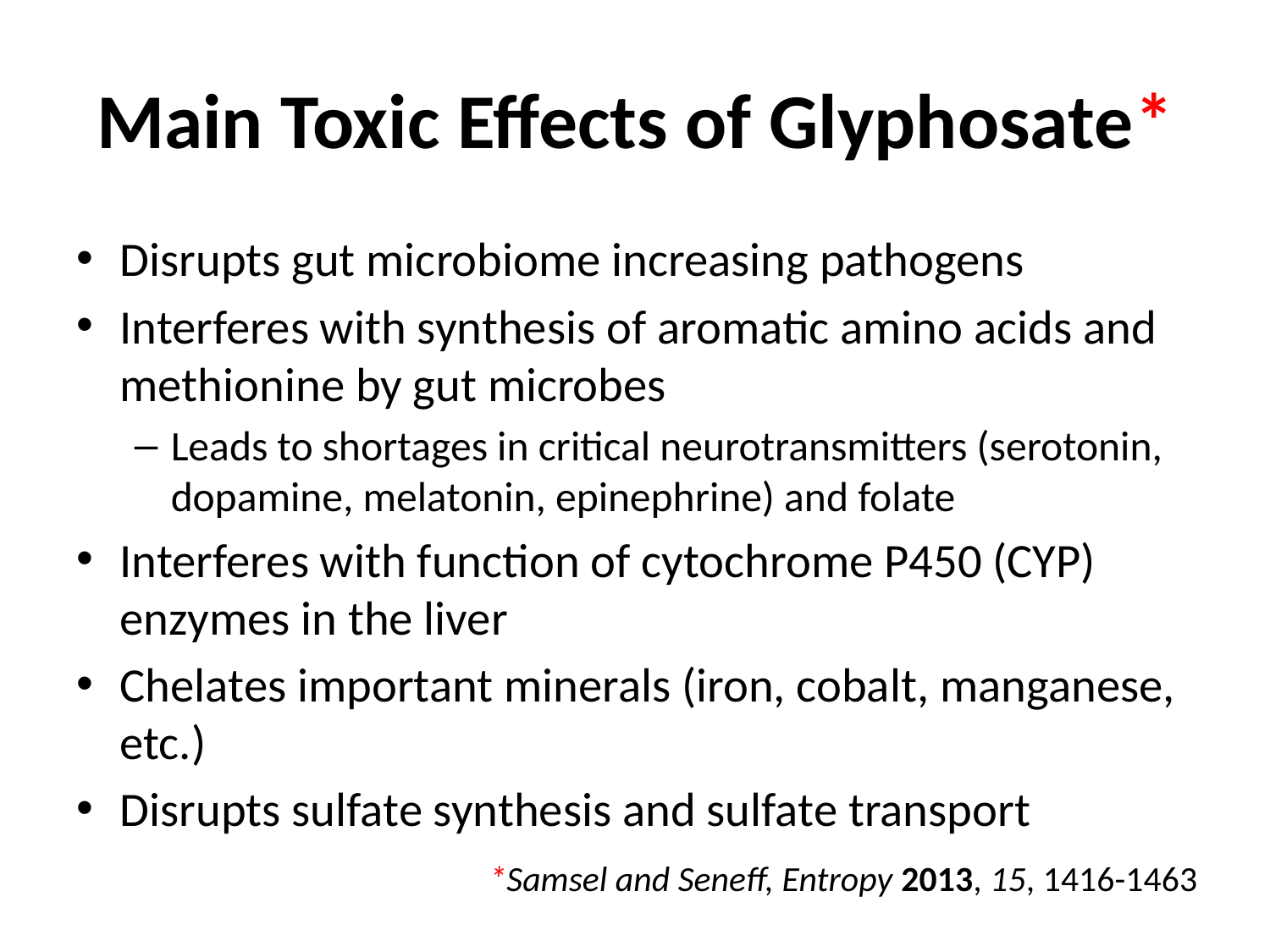

# Main Toxic Effects of Glyphosate*
Disrupts gut microbiome increasing pathogens
Interferes with synthesis of aromatic amino acids and methionine by gut microbes
Leads to shortages in critical neurotransmitters (serotonin, dopamine, melatonin, epinephrine) and folate
Interferes with function of cytochrome P450 (CYP) enzymes in the liver
Chelates important minerals (iron, cobalt, manganese, etc.)
Disrupts sulfate synthesis and sulfate transport
*Samsel and Seneff, Entropy 2013, 15, 1416-1463